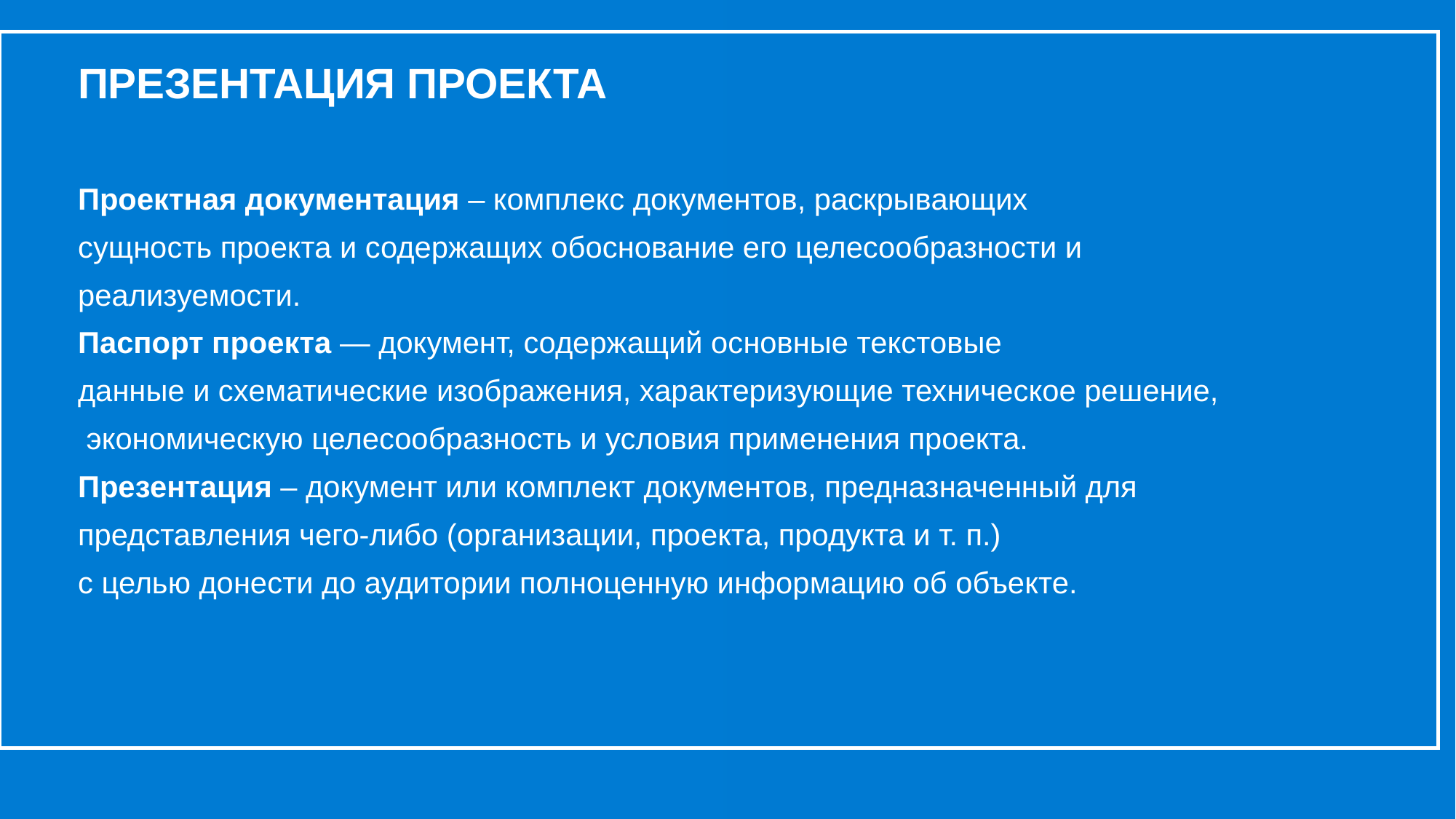

ПРЕЗЕНТАЦИЯ ПРОЕКТА

Проектная документация – комплекс документов, раскрывающих
сущность проекта и содержащих обоснование его целесообразности и
реализуемости.
Паспорт проекта — документ, содержащий основные текстовые
данные и схематические изображения, характеризующие техническое решение,
 экономическую целесообразность и условия применения проекта.
Презентация – документ или комплект документов, предназначенный для
представления чего-либо (организации, проекта, продукта и т. п.)
с целью донести до аудитории полноценную информацию об объекте.